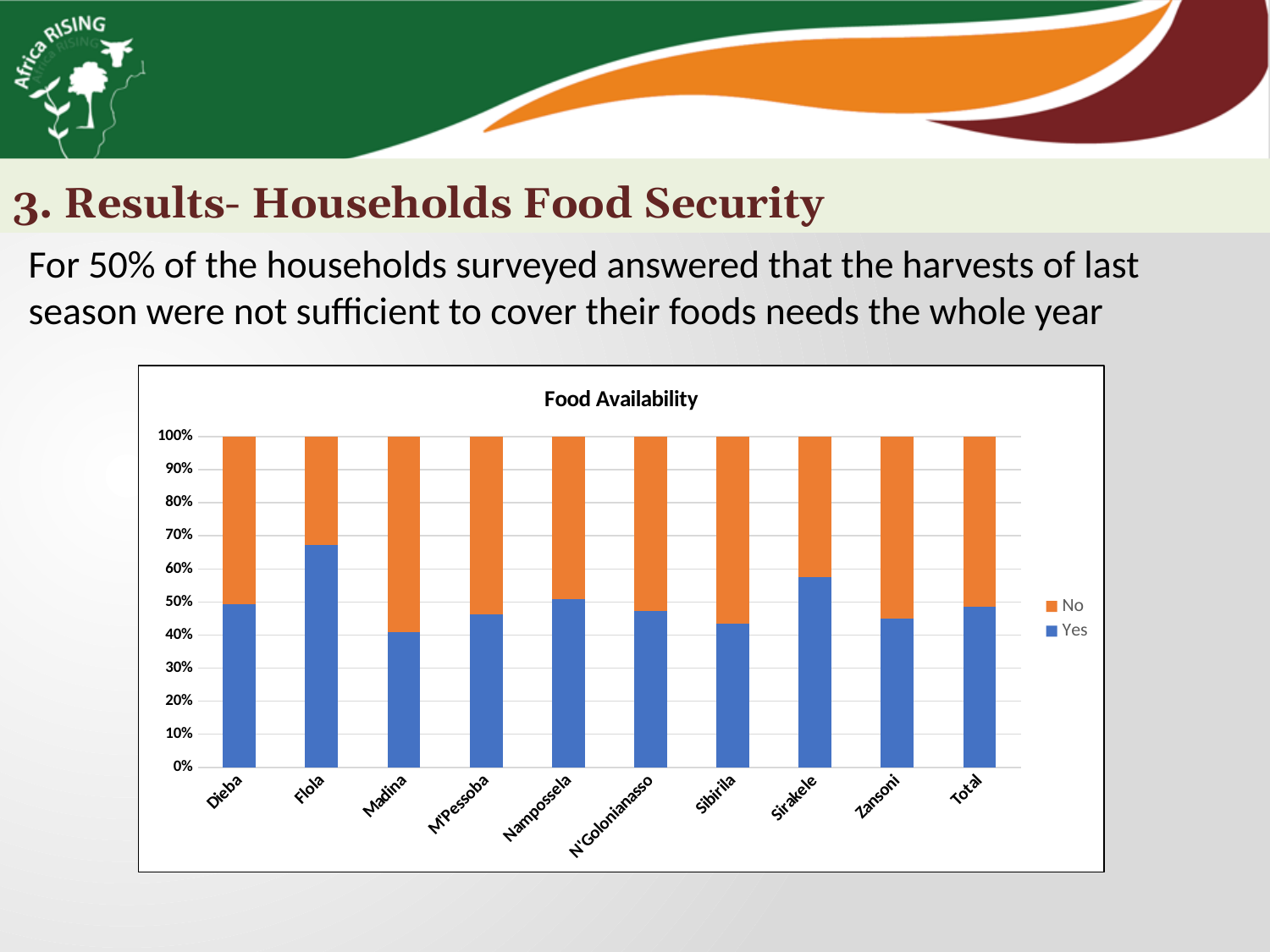

3. Results- Households Food Security

For 50% of the households surveyed answered that the harvests of last season were not sufficient to cover their foods needs the whole year

### Chart: Food Availability

| Category | Yes | No |
|---|---|---|
| Dieba | 67.0 | 69.0 |
| Flola | 45.0 | 22.0 |
| Madina | 61.0 | 88.0 |
| M'Pessoba | 147.0 | 171.0 |
| Nampossela | 92.0 | 89.0 |
| N'Golonianasso | 118.0 | 132.0 |
| Sibirila | 40.0 | 52.0 |
| Sirakele | 118.0 | 87.0 |
| Zansoni | 102.0 | 125.0 |
| Total | 790.0 | 835.0 |